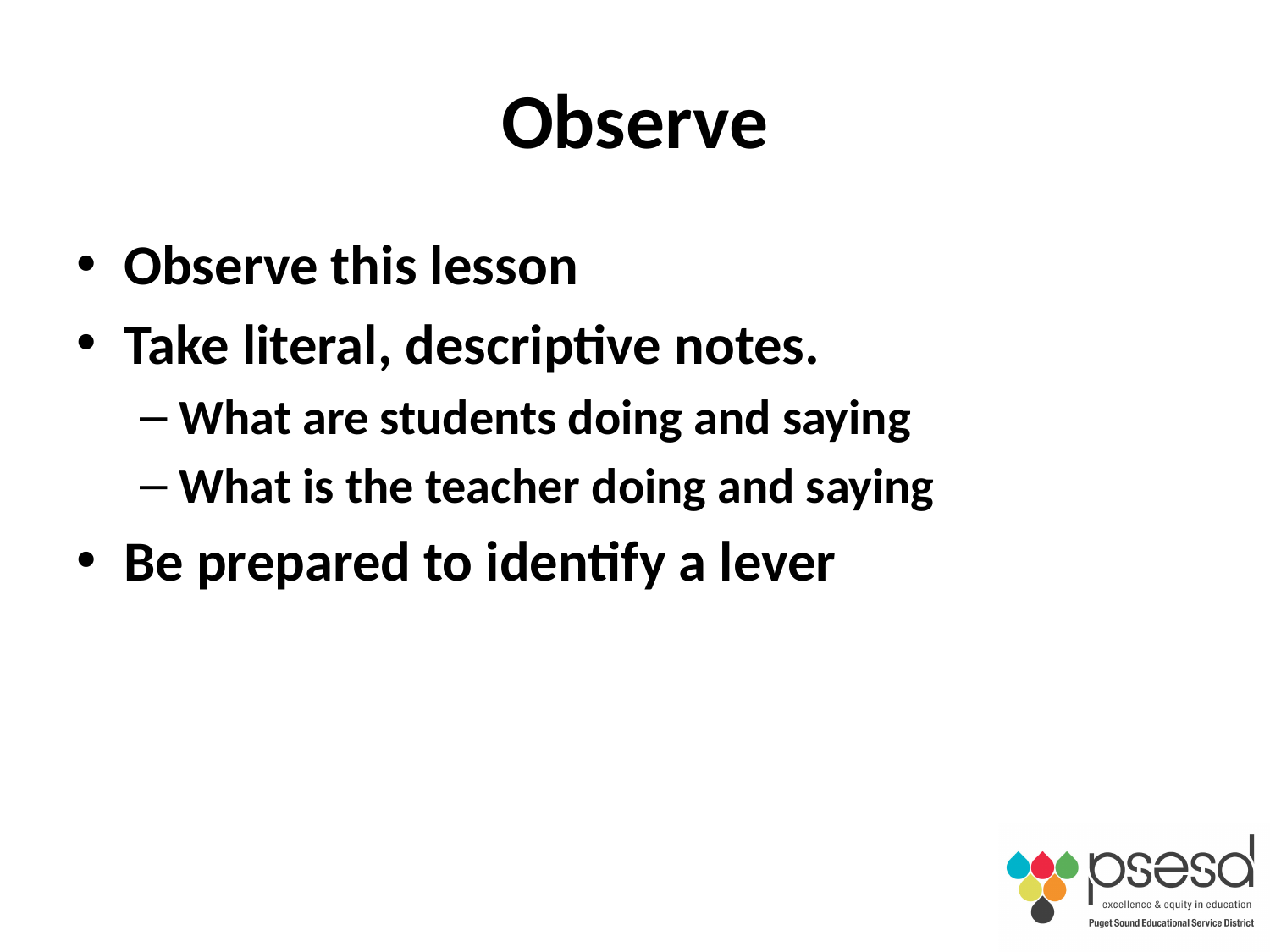

# Observe
Observe this lesson
Take literal, descriptive notes.
What are students doing and saying
What is the teacher doing and saying
Be prepared to identify a lever